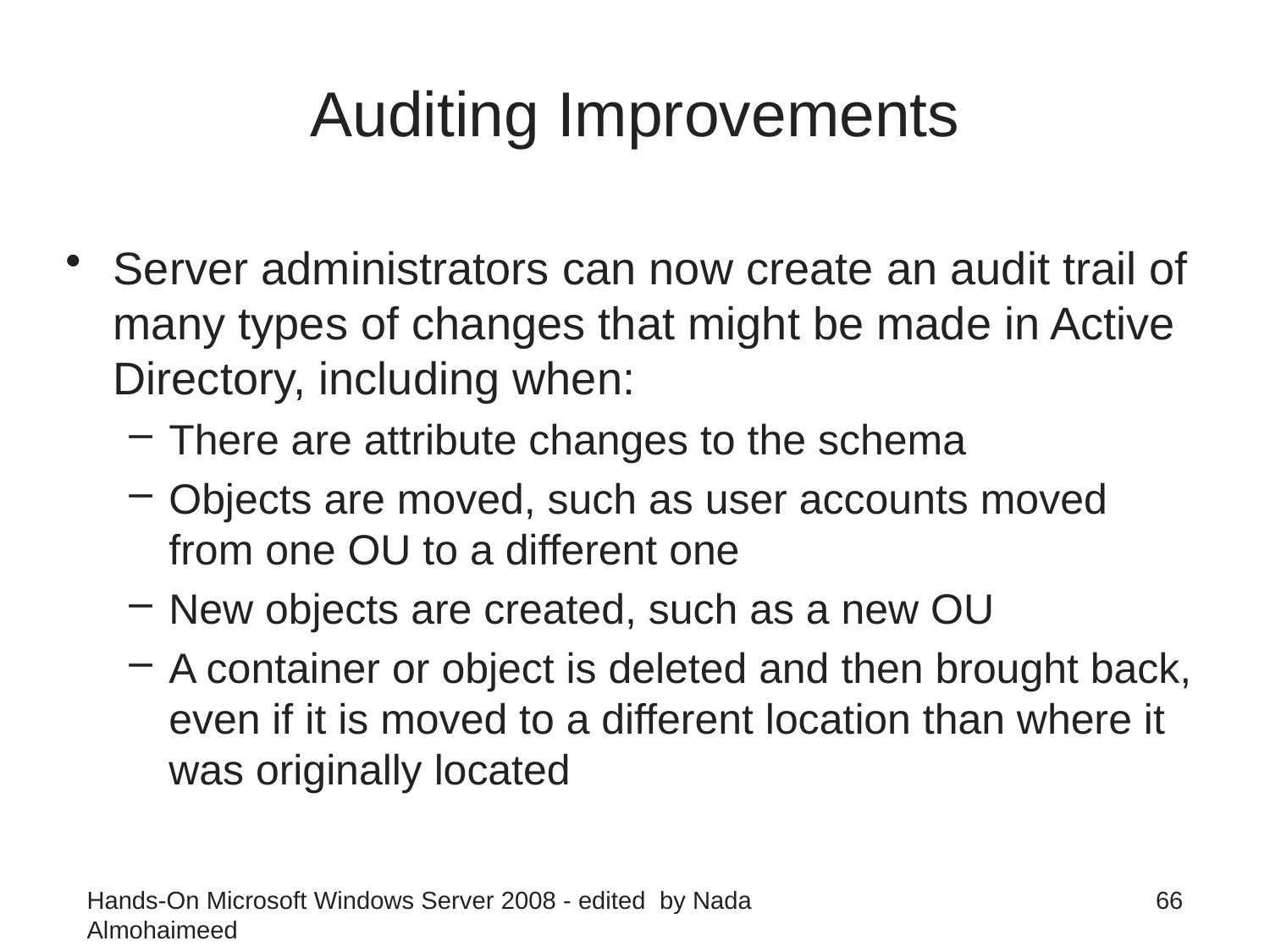

# Auditing Improvements
Server administrators can now create an audit trail of many types of changes that might be made in Active Directory, including when:
There are attribute changes to the schema
Objects are moved, such as user accounts moved from one OU to a different one
New objects are created, such as a new OU
A container or object is deleted and then brought back, even if it is moved to a different location than where it was originally located
Hands-On Microsoft Windows Server 2008 - edited  by Nada Almohaimeed
66